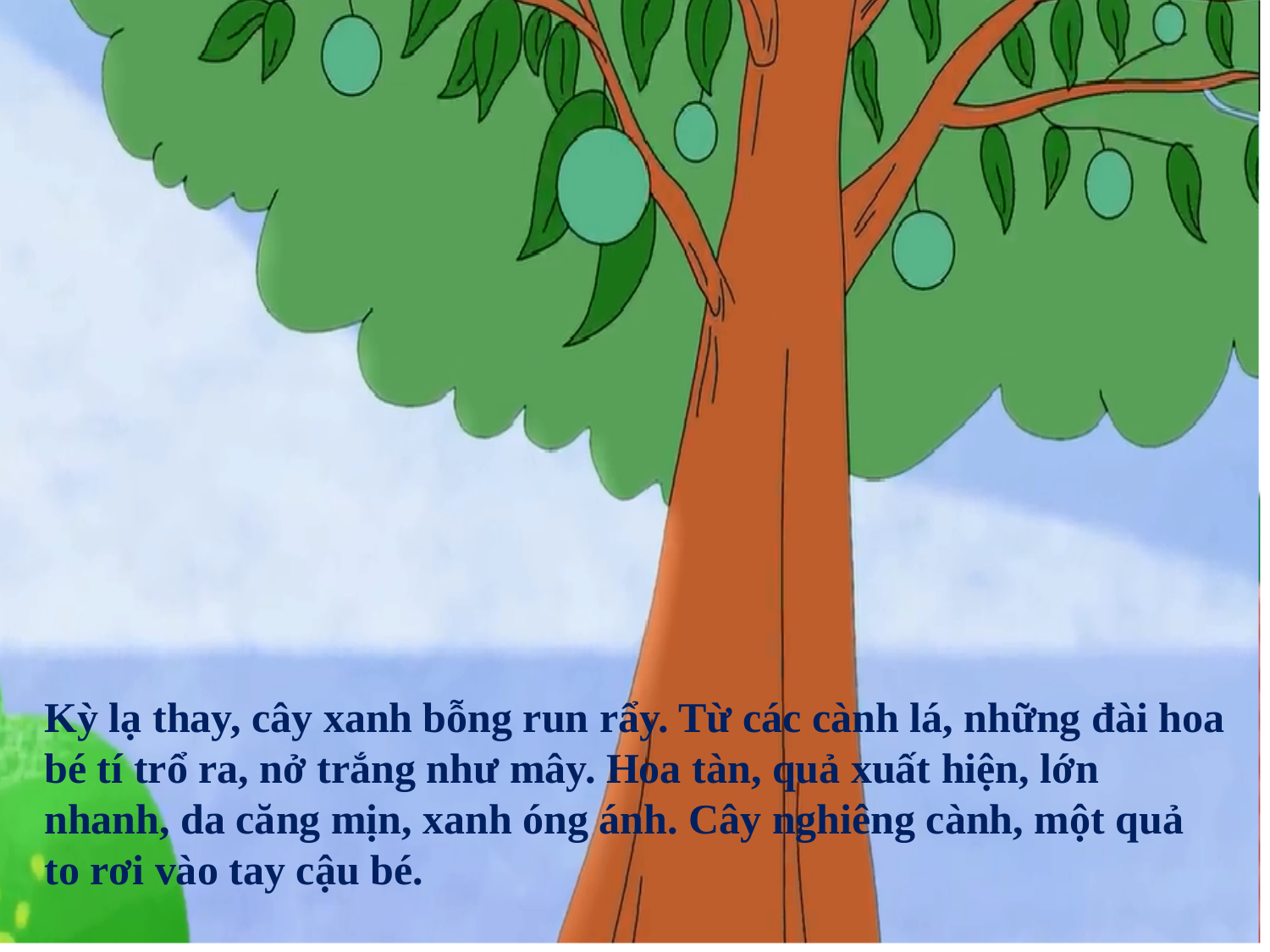

Kỳ lạ thay, cây xanh bỗng run rẩy. Từ các cành lá, những đài hoa bé tí trổ ra, nở trắng như mây. Hoa tàn, quả xuất hiện, lớn nhanh, da căng mịn, xanh óng ánh. Cây nghiêng cành, một quả to rơi vào tay cậu bé.